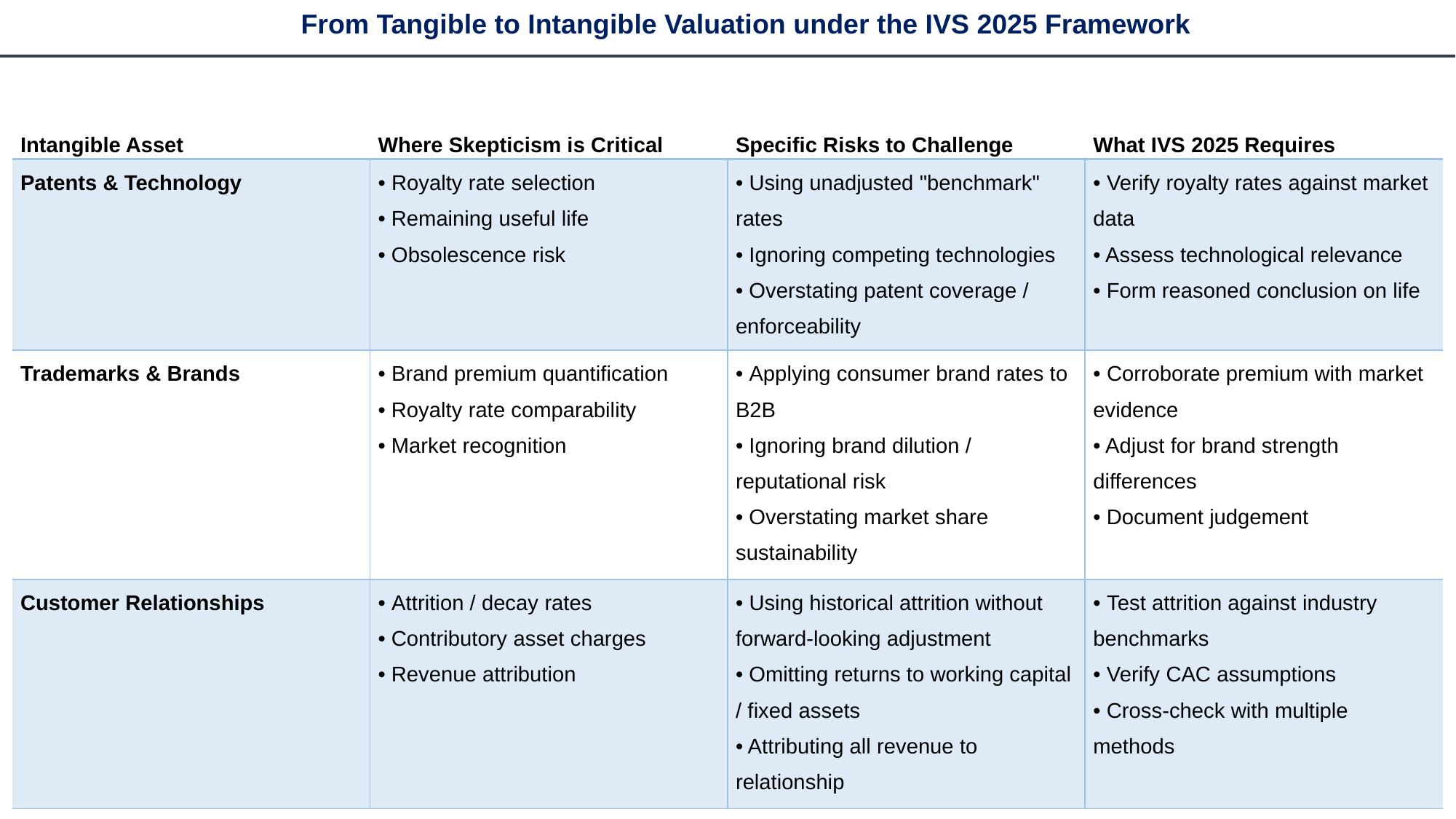

From Tangible to Intangible Valuation under the IVS 2025 Framework
| Intangible Asset | Where Skepticism is Critical | Specific Risks to Challenge | What IVS 2025 Requires |
| --- | --- | --- | --- |
| Patents & Technology | • Royalty rate selection • Remaining useful life • Obsolescence risk | • Using unadjusted "benchmark" rates • Ignoring competing technologies • Overstating patent coverage / enforceability | • Verify royalty rates against market data • Assess technological relevance • Form reasoned conclusion on life |
| Trademarks & Brands | • Brand premium quantification • Royalty rate comparability • Market recognition | • Applying consumer brand rates to B2B • Ignoring brand dilution / reputational risk • Overstating market share sustainability | • Corroborate premium with market evidence • Adjust for brand strength differences • Document judgement |
| Customer Relationships | • Attrition / decay rates • Contributory asset charges • Revenue attribution | • Using historical attrition without forward-looking adjustment • Omitting returns to working capital / fixed assets • Attributing all revenue to relationship | • Test attrition against industry benchmarks • Verify CAC assumptions • Cross-check with multiple methods |